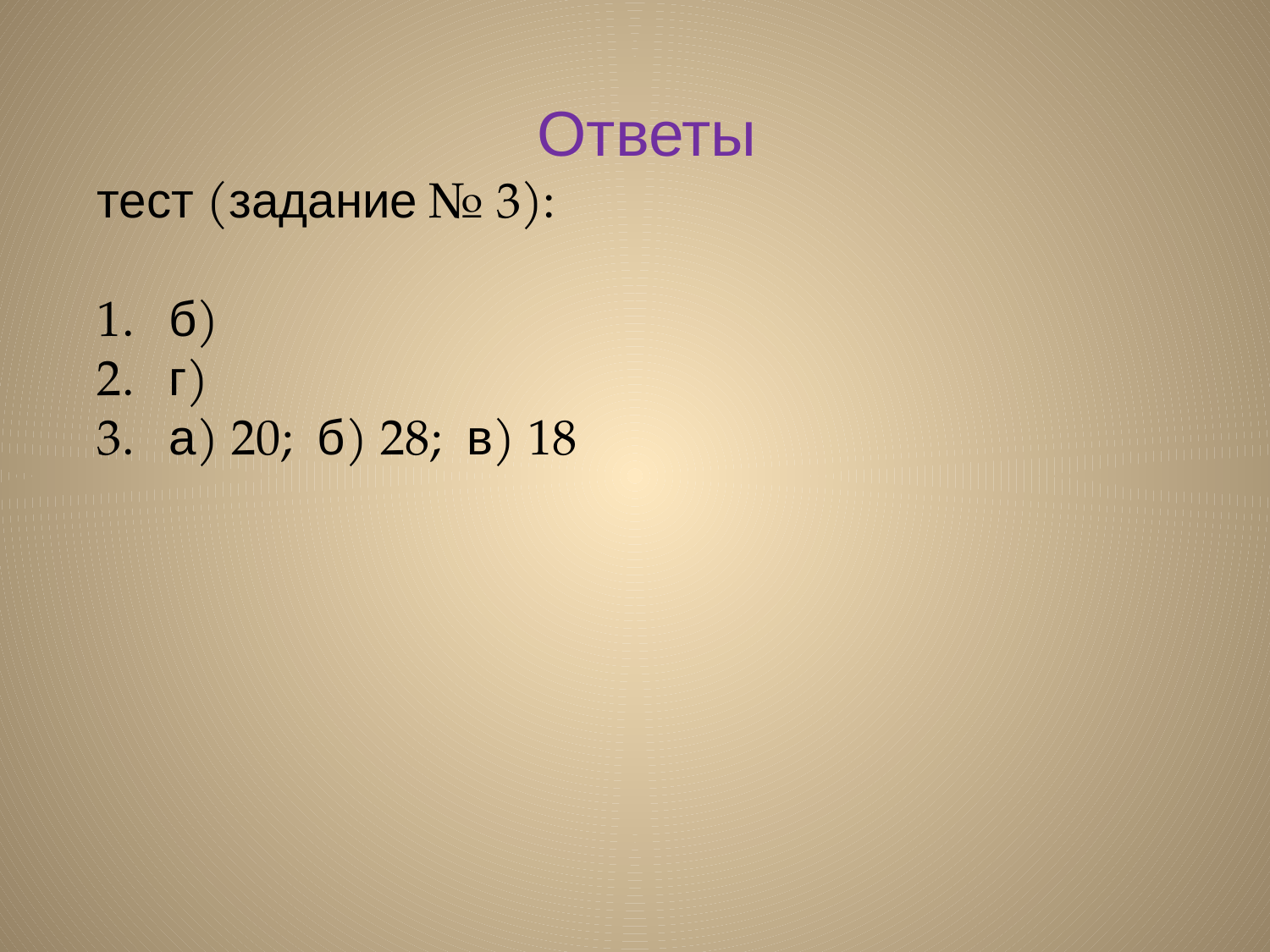

Ответы
тест (задание № 3):

б)
г)
а) 20;  б) 28;  в) 18